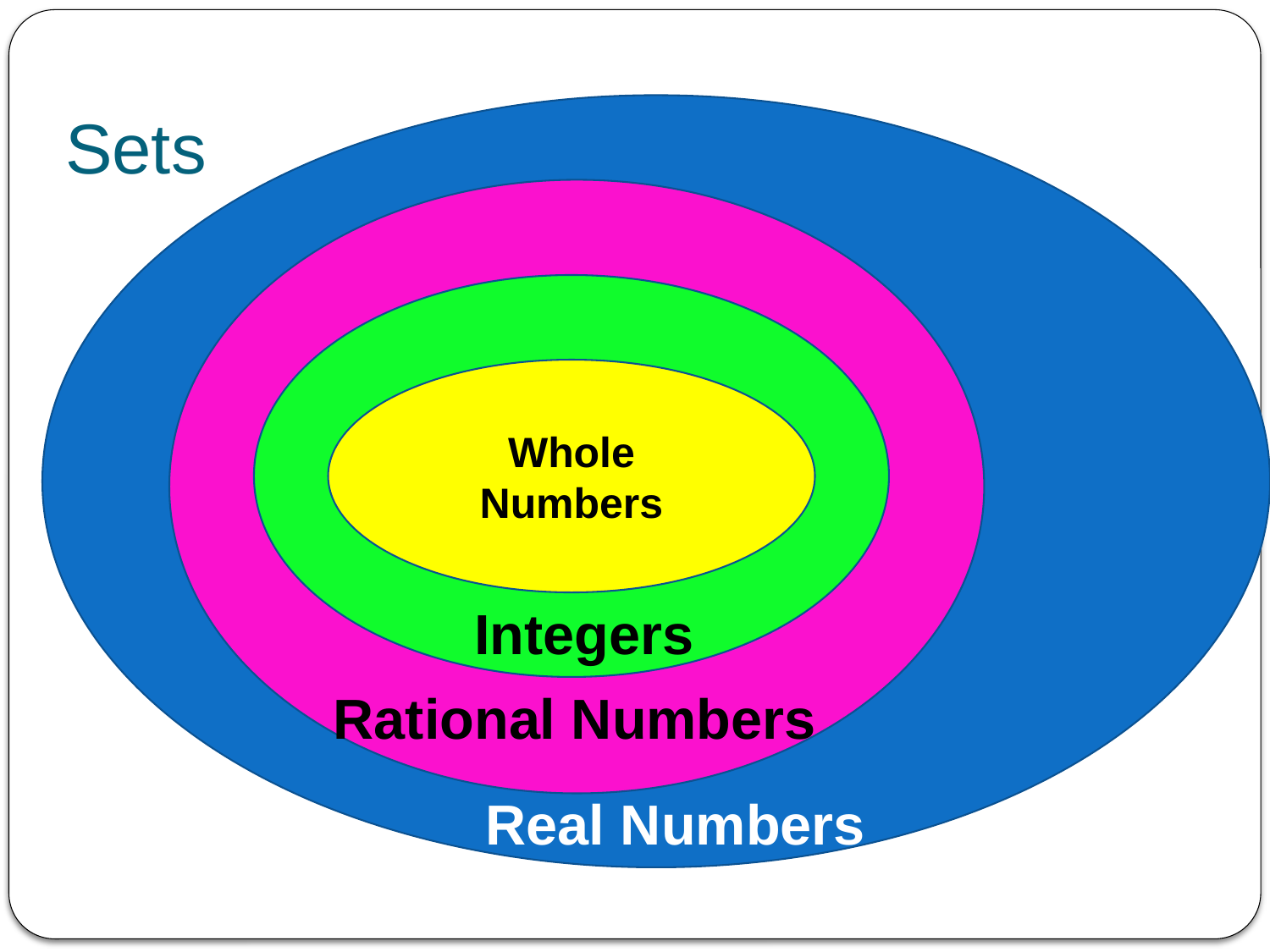

# Sets

Whole Numbers
Integers
Rational Numbers
Real Numbers